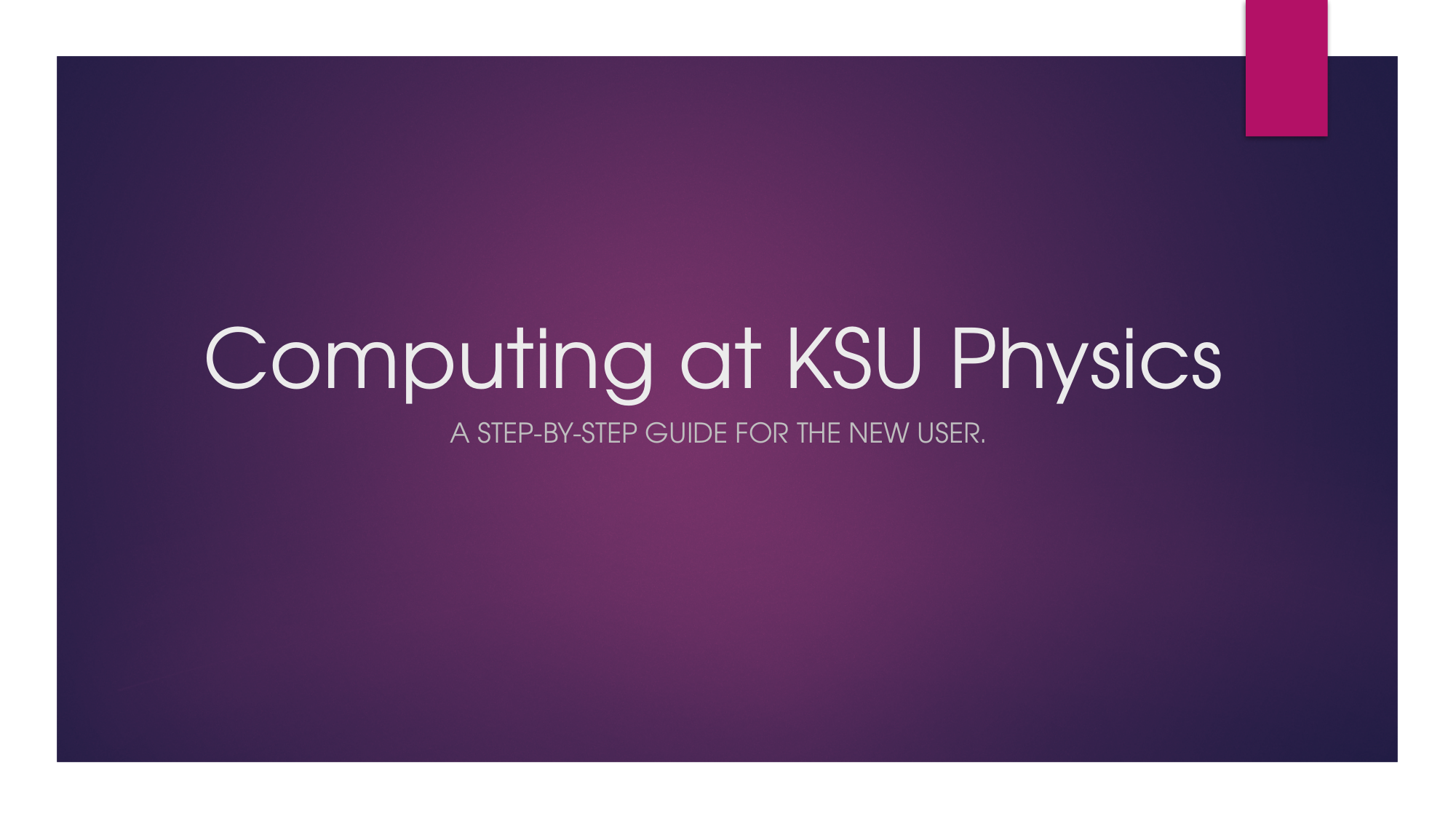

# Computing at KSU Physics
A step-by-step guide for the new user.